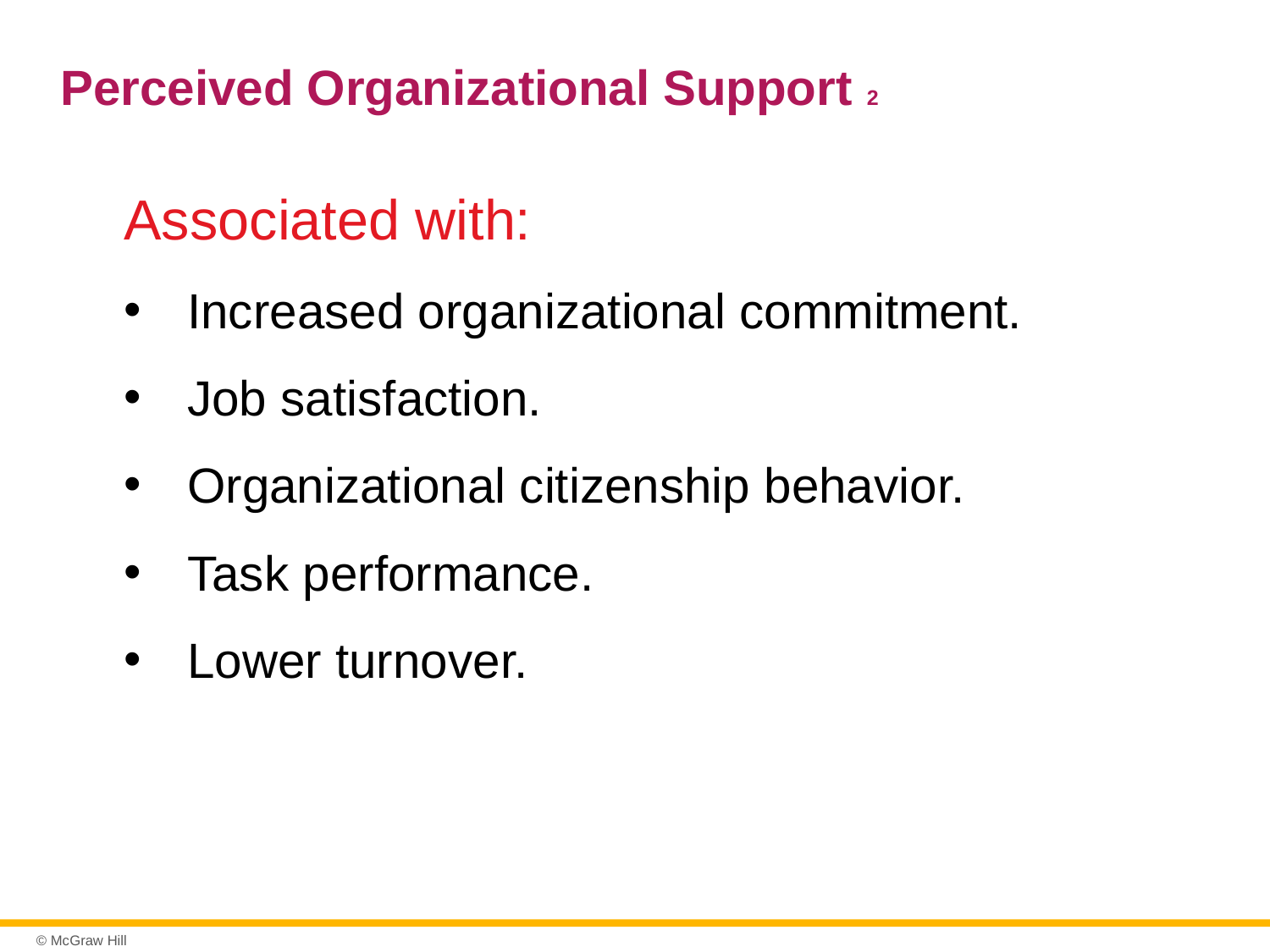

# Perceived Organizational Support 2
Associated with:
Increased organizational commitment.
Job satisfaction.
Organizational citizenship behavior.
Task performance.
Lower turnover.